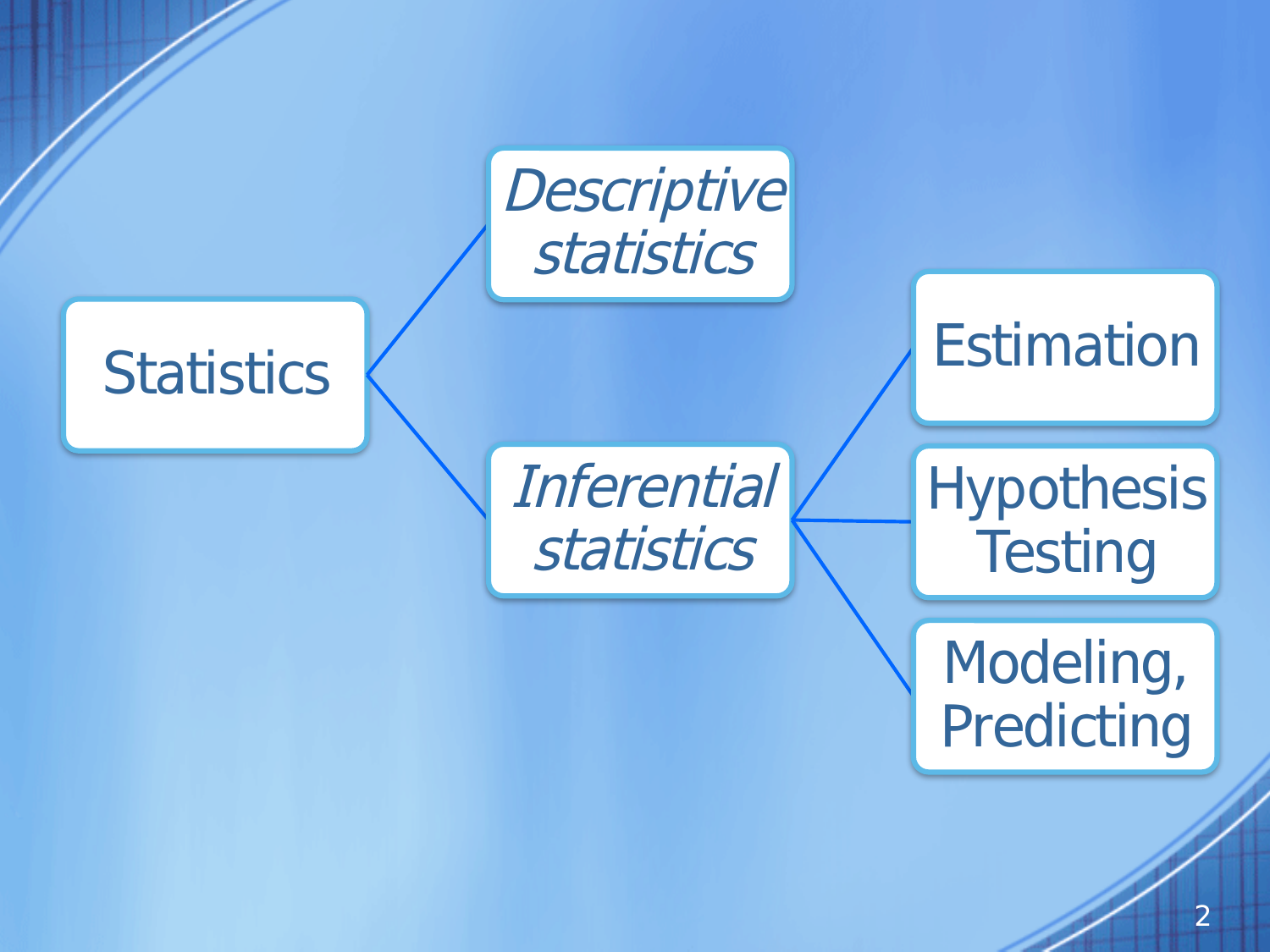

Statistics

Descriptive statistics

Inferential statistics

Estimation

Hypothesis Testing

Modeling, Predicting
2